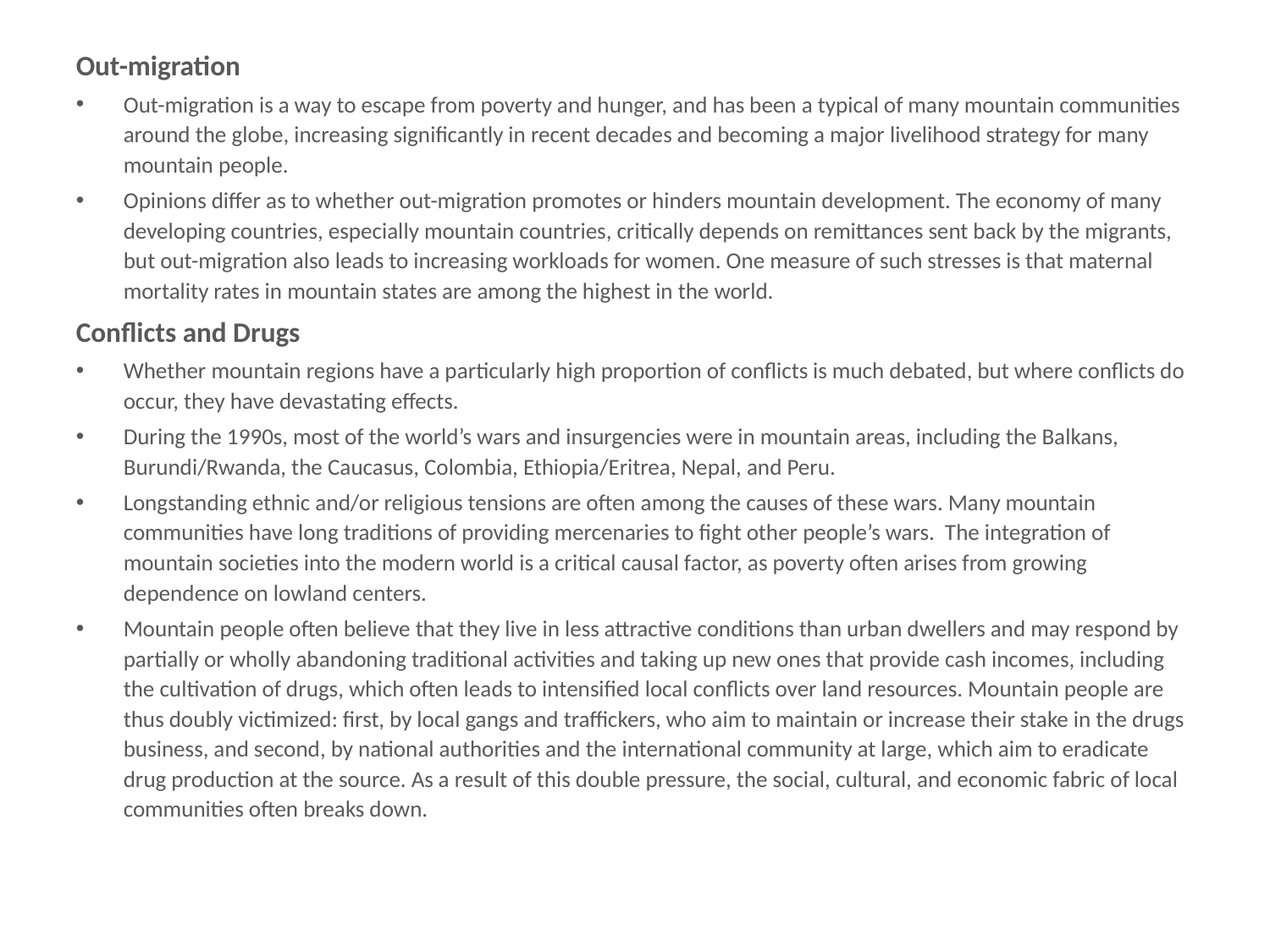

# Out-migration
Out-migration
Out-migration is a way to escape from poverty and hunger, and has been a typical of many mountain communities around the globe, increasing significantly in recent decades and becoming a major livelihood strategy for many mountain people.
Opinions differ as to whether out-migration promotes or hinders mountain development. The economy of many developing countries, especially mountain countries, critically depends on remittances sent back by the migrants, but out-migration also leads to increasing workloads for women. One measure of such stresses is that maternal mortality rates in mountain states are among the highest in the world.
Conflicts and Drugs
Whether mountain regions have a particularly high proportion of conflicts is much debated, but where conflicts do occur, they have devastating effects.
During the 1990s, most of the world’s wars and insurgencies were in mountain areas, including the Balkans, Burundi/Rwanda, the Caucasus, Colombia, Ethiopia/Eritrea, Nepal, and Peru.
Longstanding ethnic and/or religious tensions are often among the causes of these wars. Many mountain communities have long traditions of providing mercenaries to fight other people’s wars.  The integration of mountain societies into the modern world is a critical causal factor, as poverty often arises from growing dependence on lowland centers.
Mountain people often believe that they live in less attractive conditions than urban dwellers and may respond by partially or wholly abandoning traditional activities and taking up new ones that provide cash incomes, including the cultivation of drugs, which often leads to intensified local conflicts over land resources. Mountain people are thus doubly victimized: first, by local gangs and traffickers, who aim to maintain or increase their stake in the drugs business, and second, by national authorities and the international community at large, which aim to eradicate drug production at the source. As a result of this double pressure, the social, cultural, and economic fabric of local communities often breaks down.